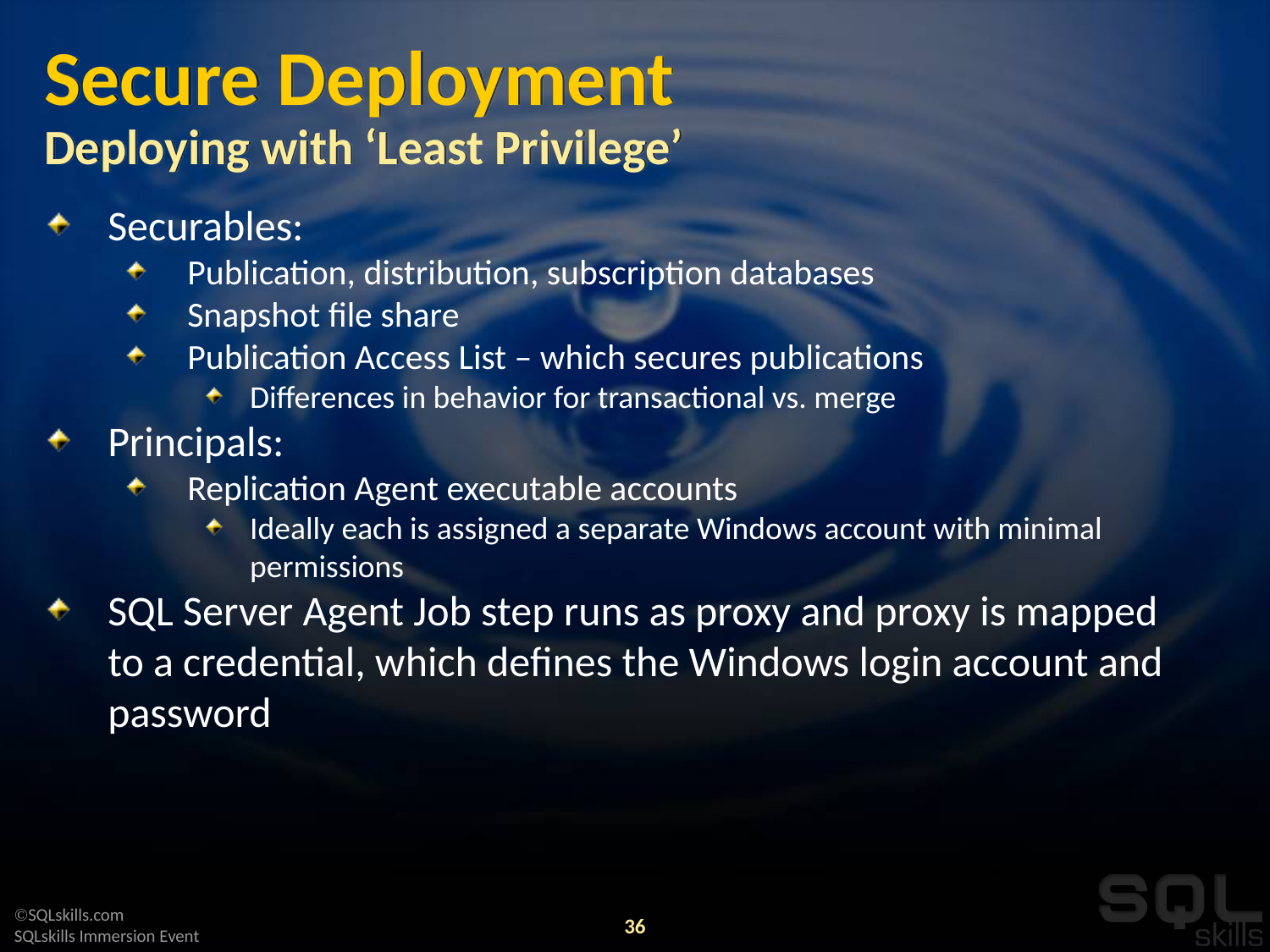

# Secure Deployment Deploying with ‘Least Privilege’
Securables:
Publication, distribution, subscription databases
Snapshot file share
Publication Access List – which secures publications
Differences in behavior for transactional vs. merge
Principals:
Replication Agent executable accounts
Ideally each is assigned a separate Windows account with minimal permissions
SQL Server Agent Job step runs as proxy and proxy is mapped to a credential, which defines the Windows login account and password

36